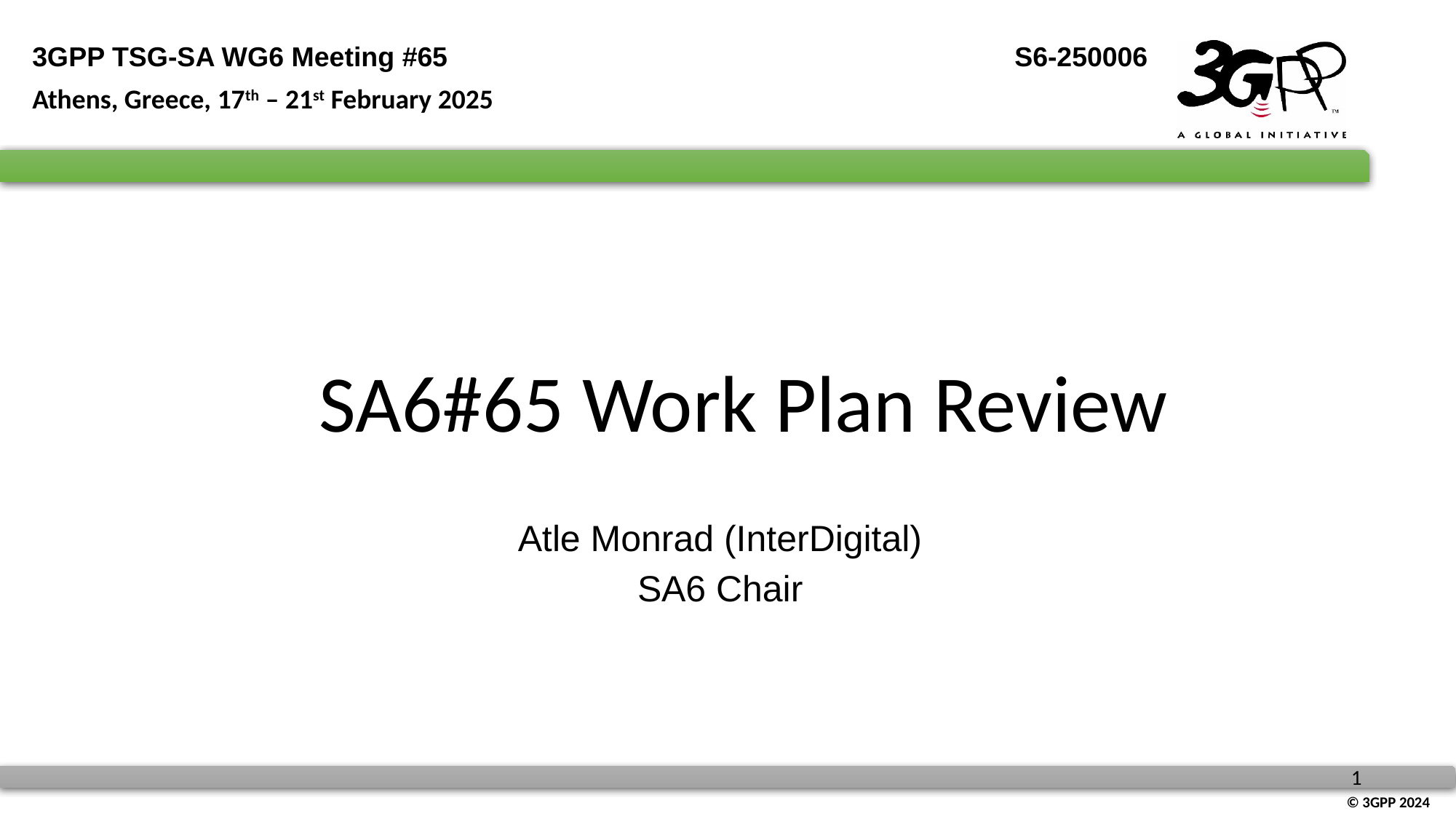

3GPP TSG-SA WG6 Meeting #65						S6-250006
Athens, Greece, 17th – 21st February 2025
# SA6#65 Work Plan Review
Atle Monrad (InterDigital)
SA6 Chair